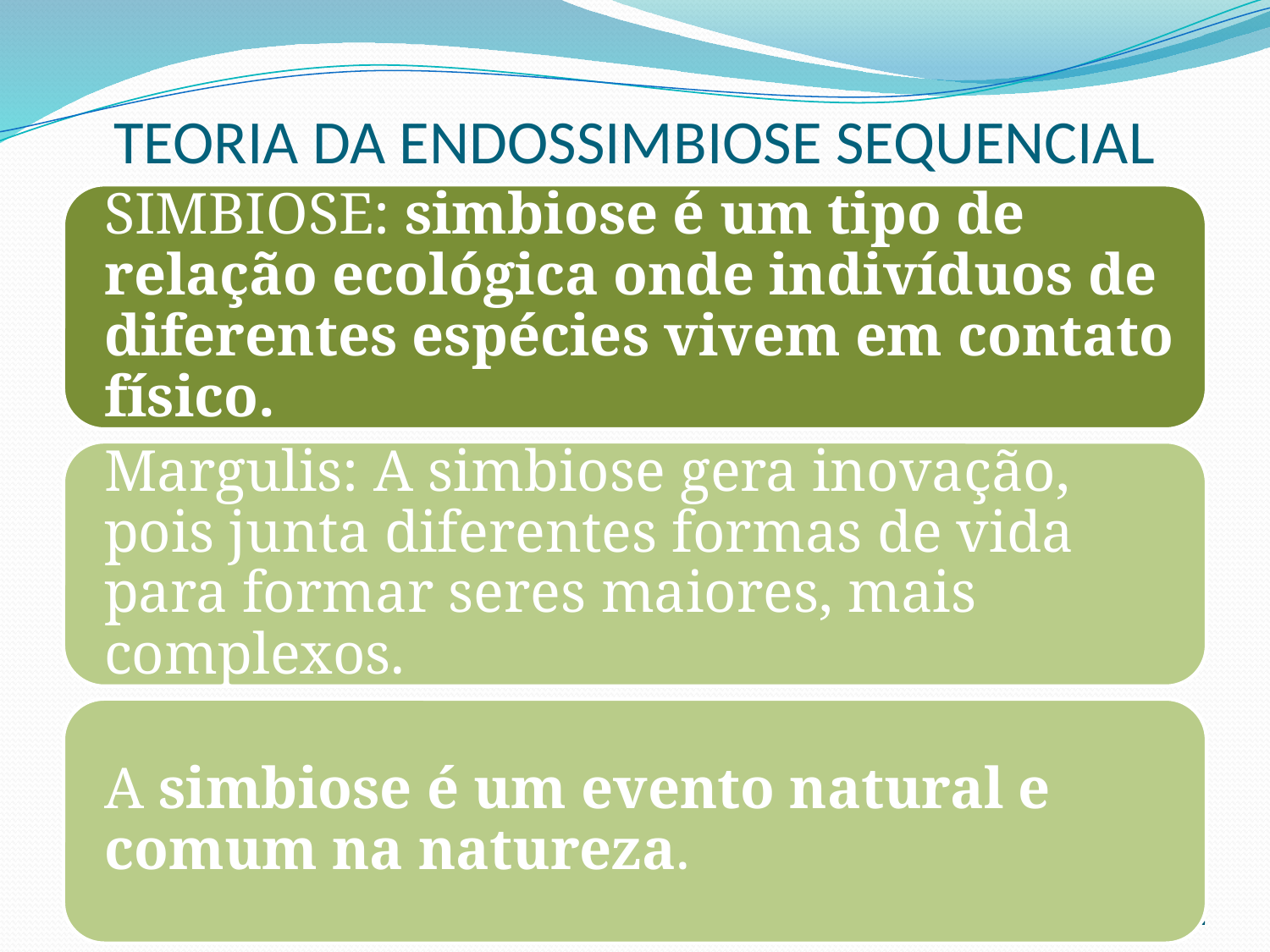

# TEORIA DA ENDOSSIMBIOSE SEQUENCIAL
SIMBIOSE: simbiose é um tipo de relação ecológica onde indivíduos de diferentes espécies vivem em contato físico.
Margulis: A simbiose gera inovação, pois junta diferentes formas de vida para formar seres maiores, mais complexos.
A simbiose é um evento natural e comum na natureza.
112